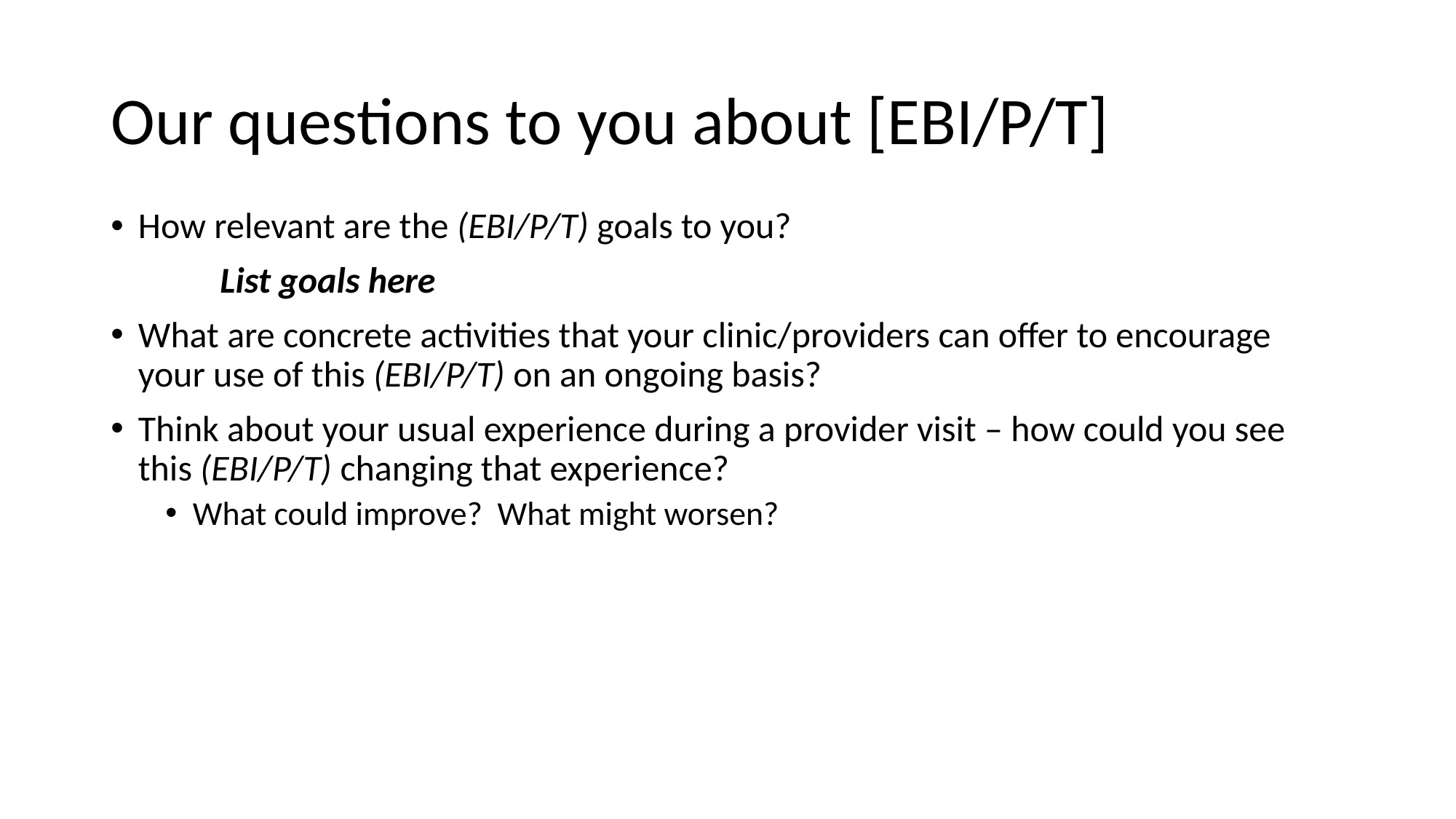

# Our questions to you about [EBI/P/T]
How relevant are the (EBI/P/T) goals to you?
	List goals here
What are concrete activities that your clinic/providers can offer to encourage your use of this (EBI/P/T) on an ongoing basis?
Think about your usual experience during a provider visit – how could you see this (EBI/P/T) changing that experience?
What could improve?  What might worsen?